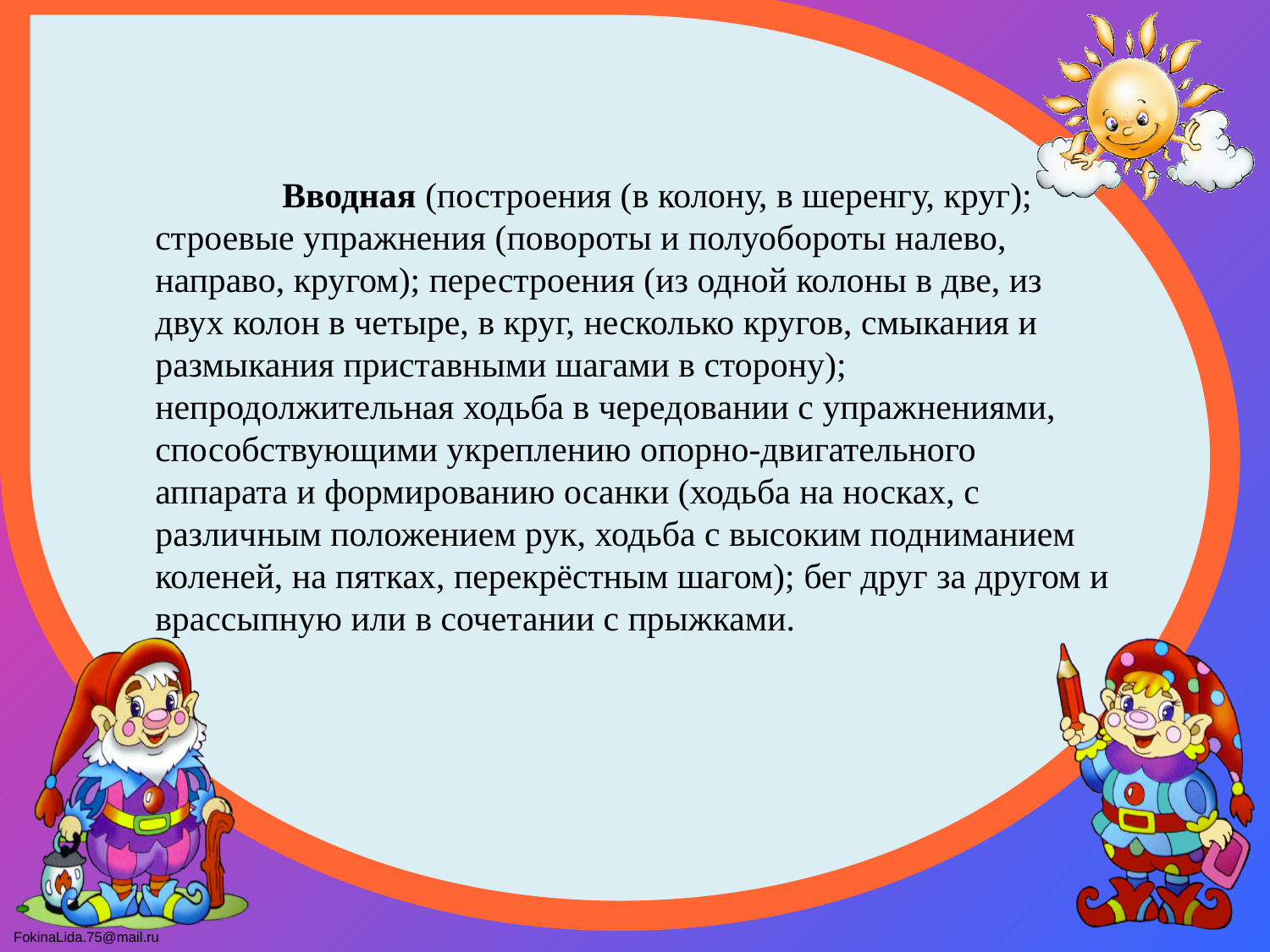

Вводная (построения (в колону, в шеренгу, круг); строевые упражнения (повороты и полуобороты налево, направо, кругом); перестроения (из одной колоны в две, из двух колон в четыре, в круг, несколько кругов, смыкания и размыкания приставными шагами в сторону); непродолжительная ходьба в чередовании с упражнениями, способствующими укреплению опорно-двигательного аппарата и формированию осанки (ходьба на носках, с различным положением рук, ходьба с высоким подниманием коленей, на пятках, перекрёстным шагом); бег друг за другом и врассыпную или в сочетании с прыжками.